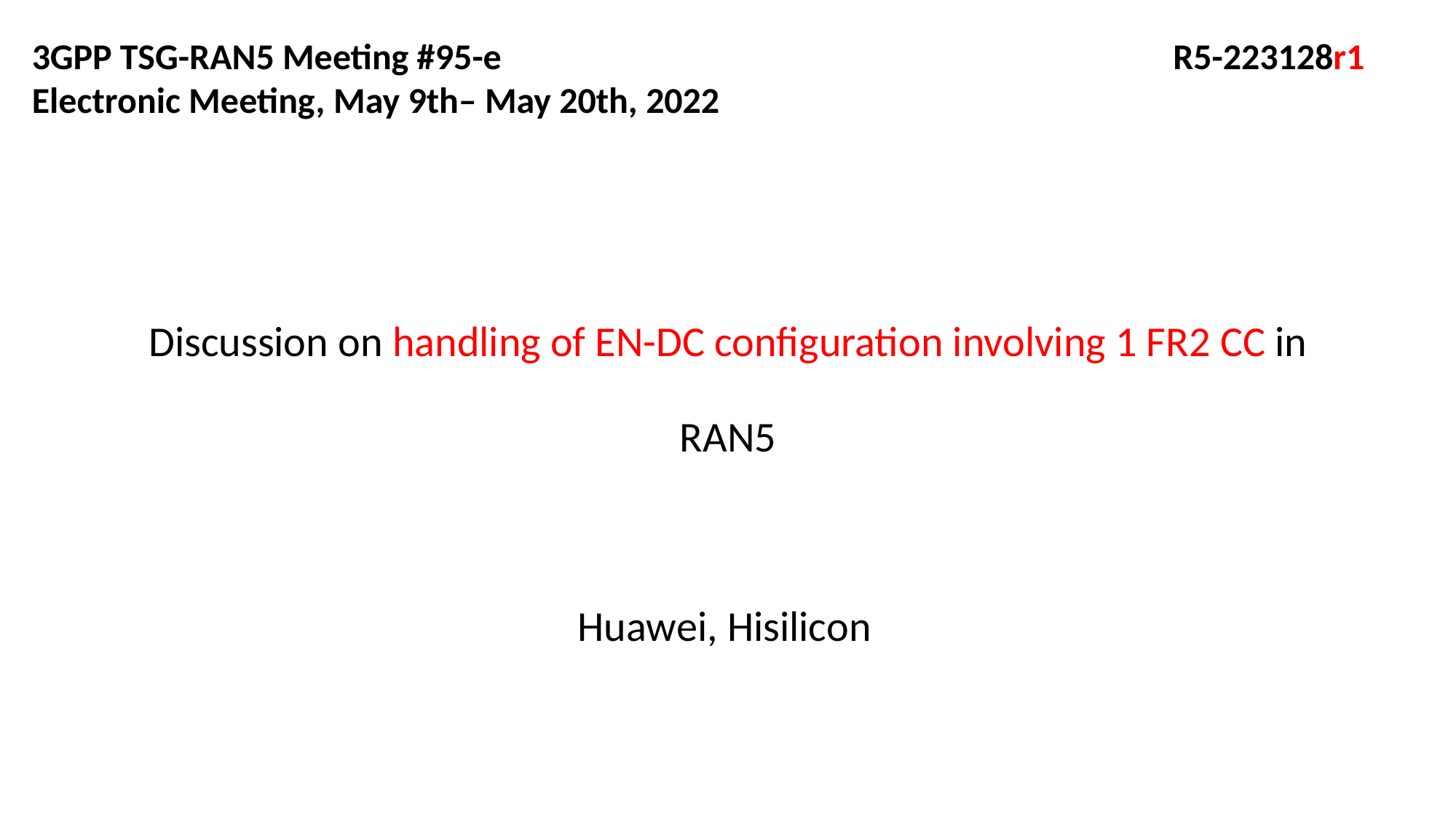

3GPP TSG-RAN5 Meeting #95-e 						      R5-223128r1 Electronic Meeting, May 9th– May 20th, 2022
# Discussion on handling of EN-DC configuration involving 1 FR2 CC in RAN5
Huawei, Hisilicon